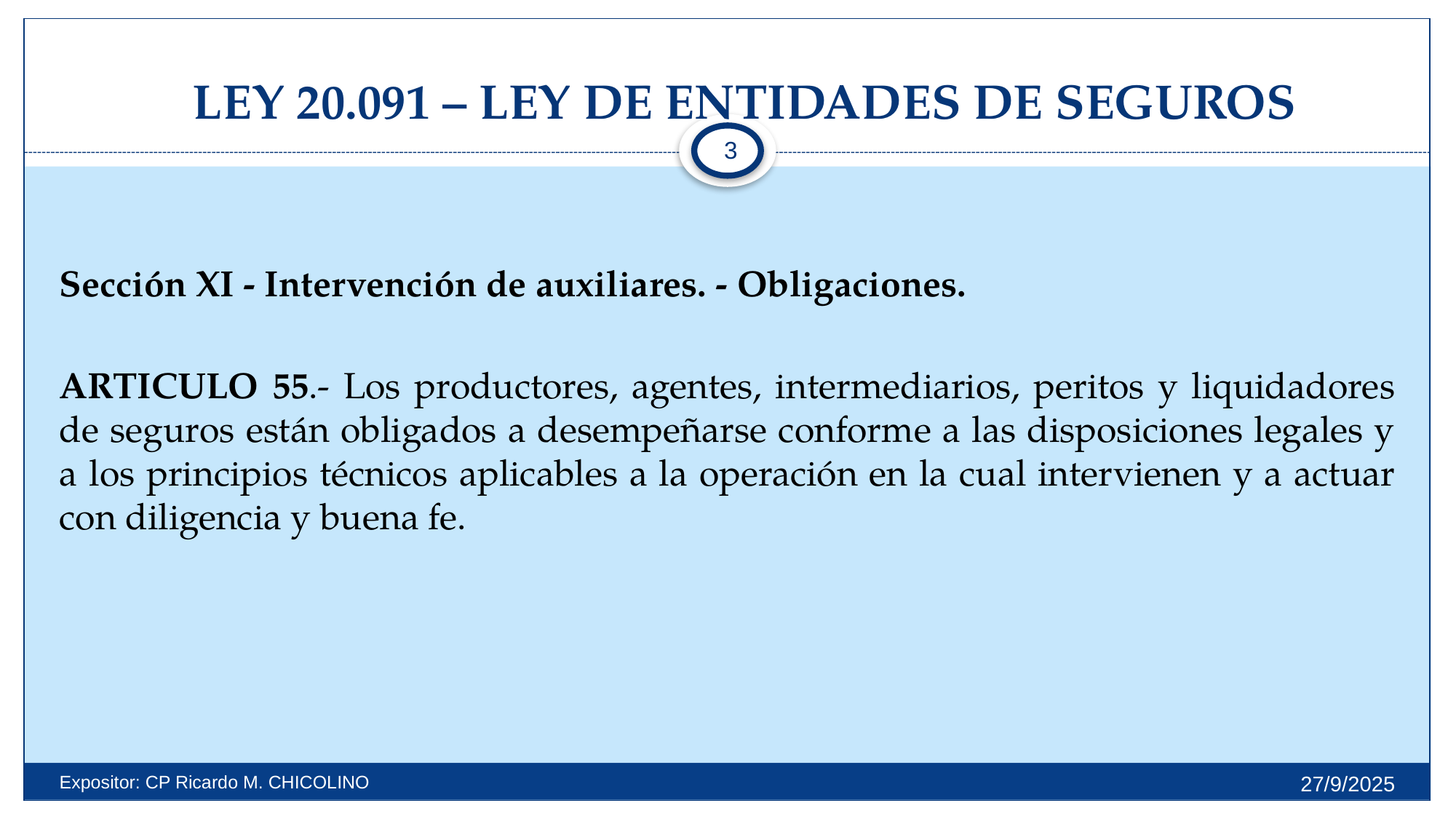

# LEY 20.091 – LEY DE ENTIDADES DE SEGUROS
3
Sección XI - Intervención de auxiliares. - Obligaciones.

ARTICULO 55.- Los productores, agentes, intermediarios, peritos y liquidadores de seguros están obligados a desempeñarse conforme a las disposiciones legales y a los principios técnicos aplicables a la operación en la cual intervienen y a actuar con diligencia y buena fe.
27/9/2025
Expositor: CP Ricardo M. CHICOLINO